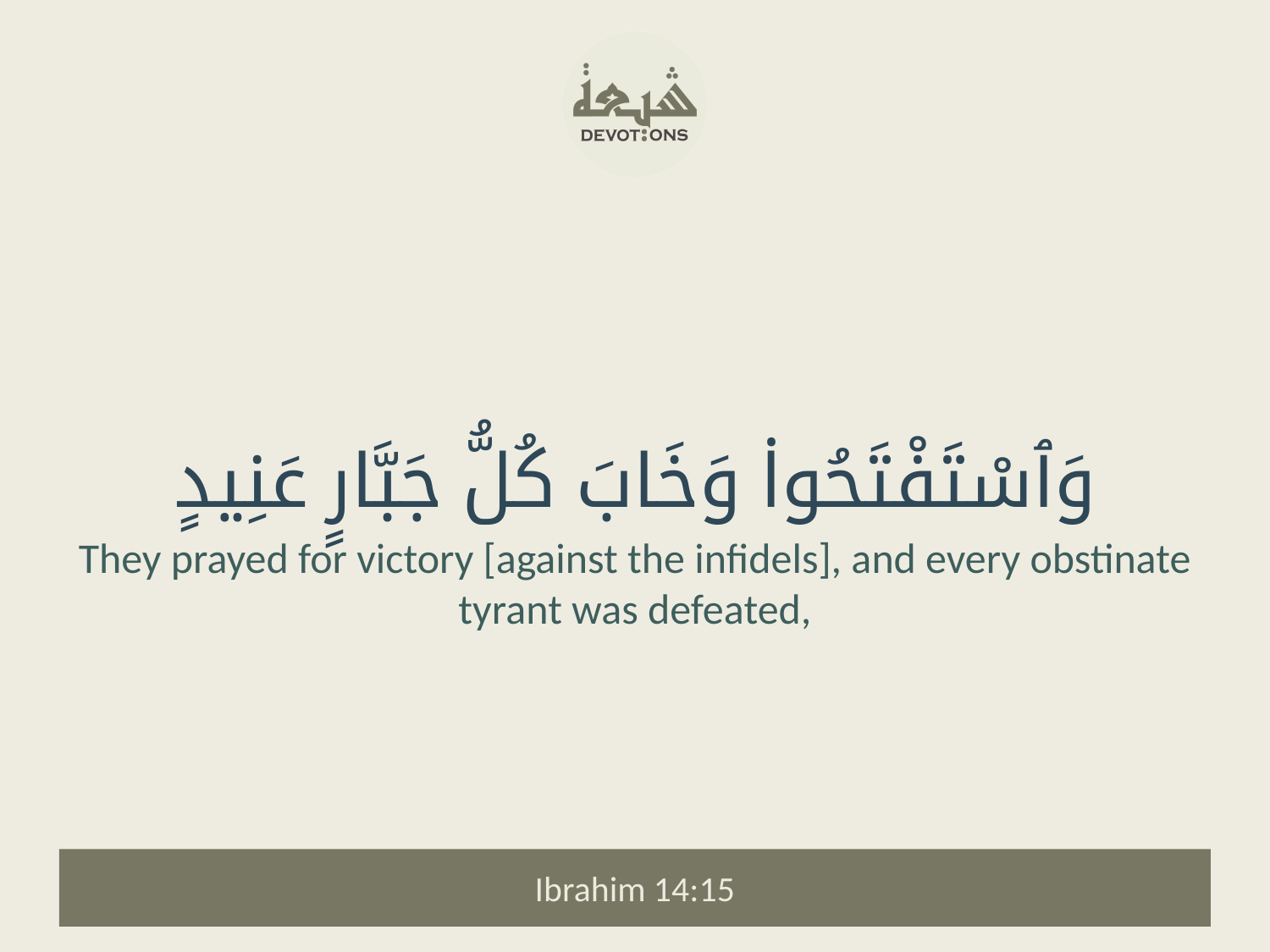

وَٱسْتَفْتَحُوا۟ وَخَابَ كُلُّ جَبَّارٍ عَنِيدٍ
They prayed for victory [against the infidels], and every obstinate tyrant was defeated,
Ibrahim 14:15